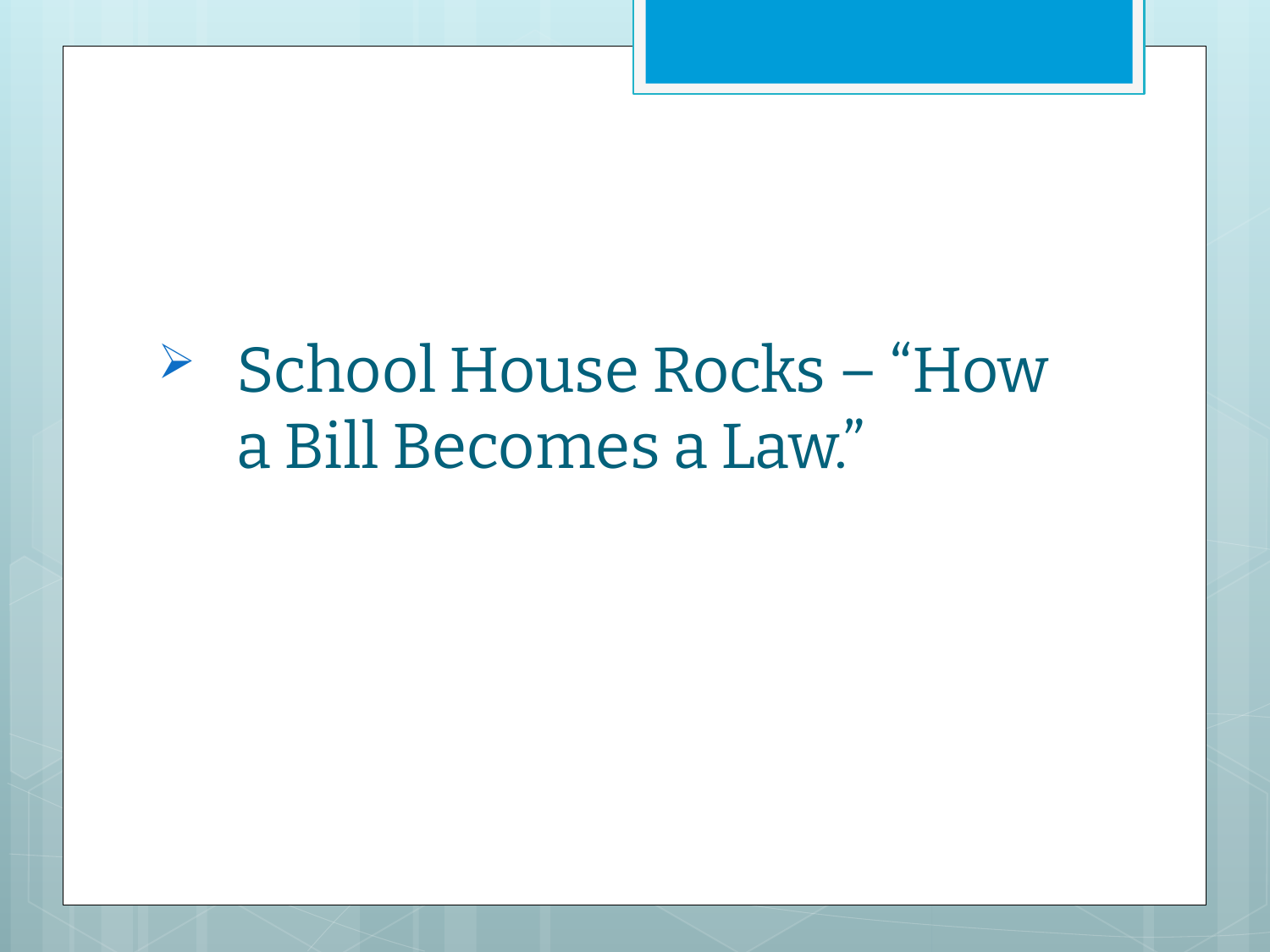

School House Rocks – “How a Bill Becomes a Law.”